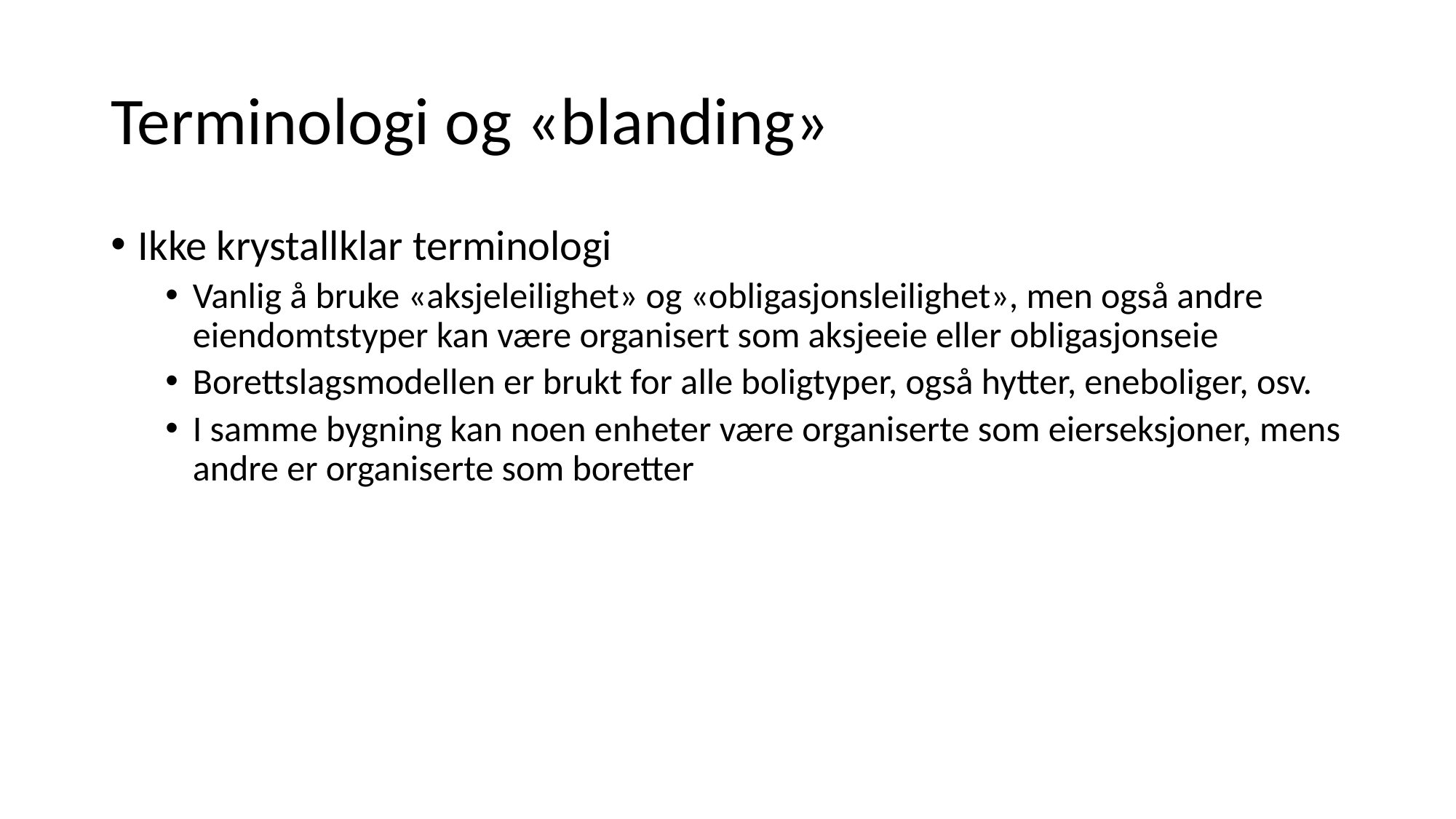

# Terminologi og «blanding»
Ikke krystallklar terminologi
Vanlig å bruke «aksjeleilighet» og «obligasjonsleilighet», men også andre eiendomtstyper kan være organisert som aksjeeie eller obligasjonseie
Borettslagsmodellen er brukt for alle boligtyper, også hytter, eneboliger, osv.
I samme bygning kan noen enheter være organiserte som eierseksjoner, mens andre er organiserte som boretter